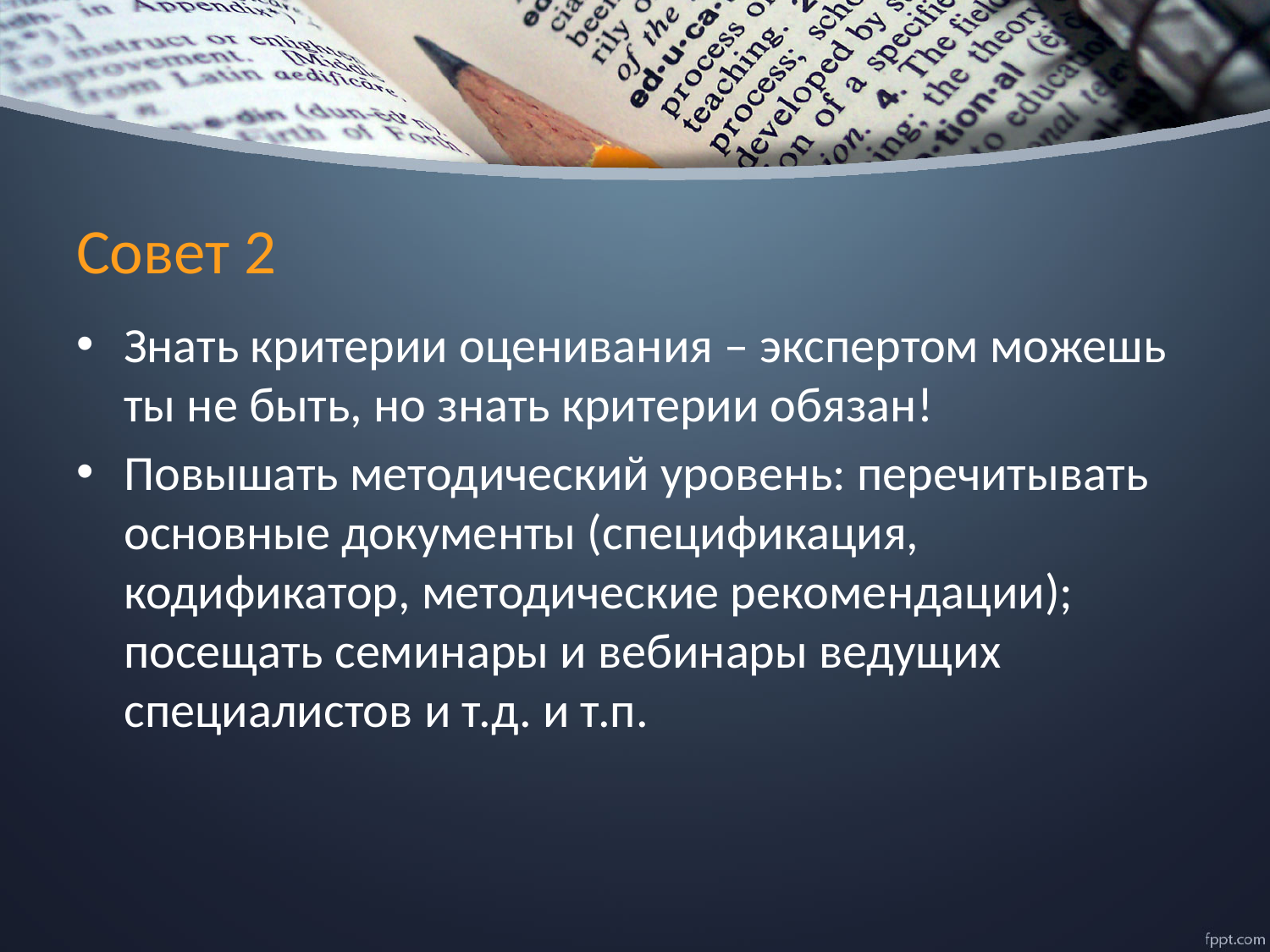

# Совет 2
Знать критерии оценивания – экспертом можешь ты не быть, но знать критерии обязан!
Повышать методический уровень: перечитывать основные документы (спецификация, кодификатор, методические рекомендации); посещать семинары и вебинары ведущих специалистов и т.д. и т.п.